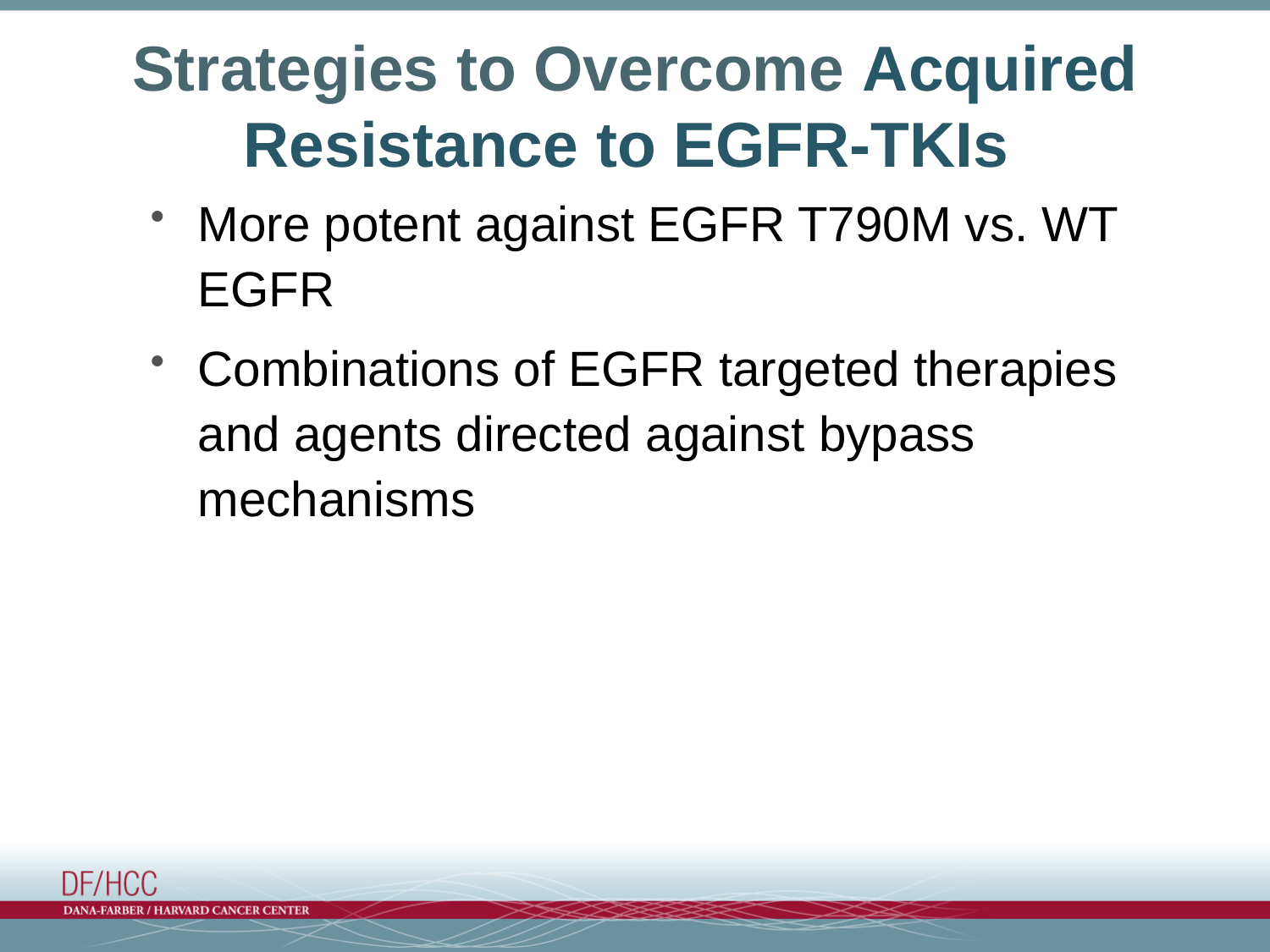

# Strategies to Overcome Acquired Resistance to EGFR-TKIs
More potent against EGFR T790M vs. WT EGFR
Combinations of EGFR targeted therapies and agents directed against bypass mechanisms